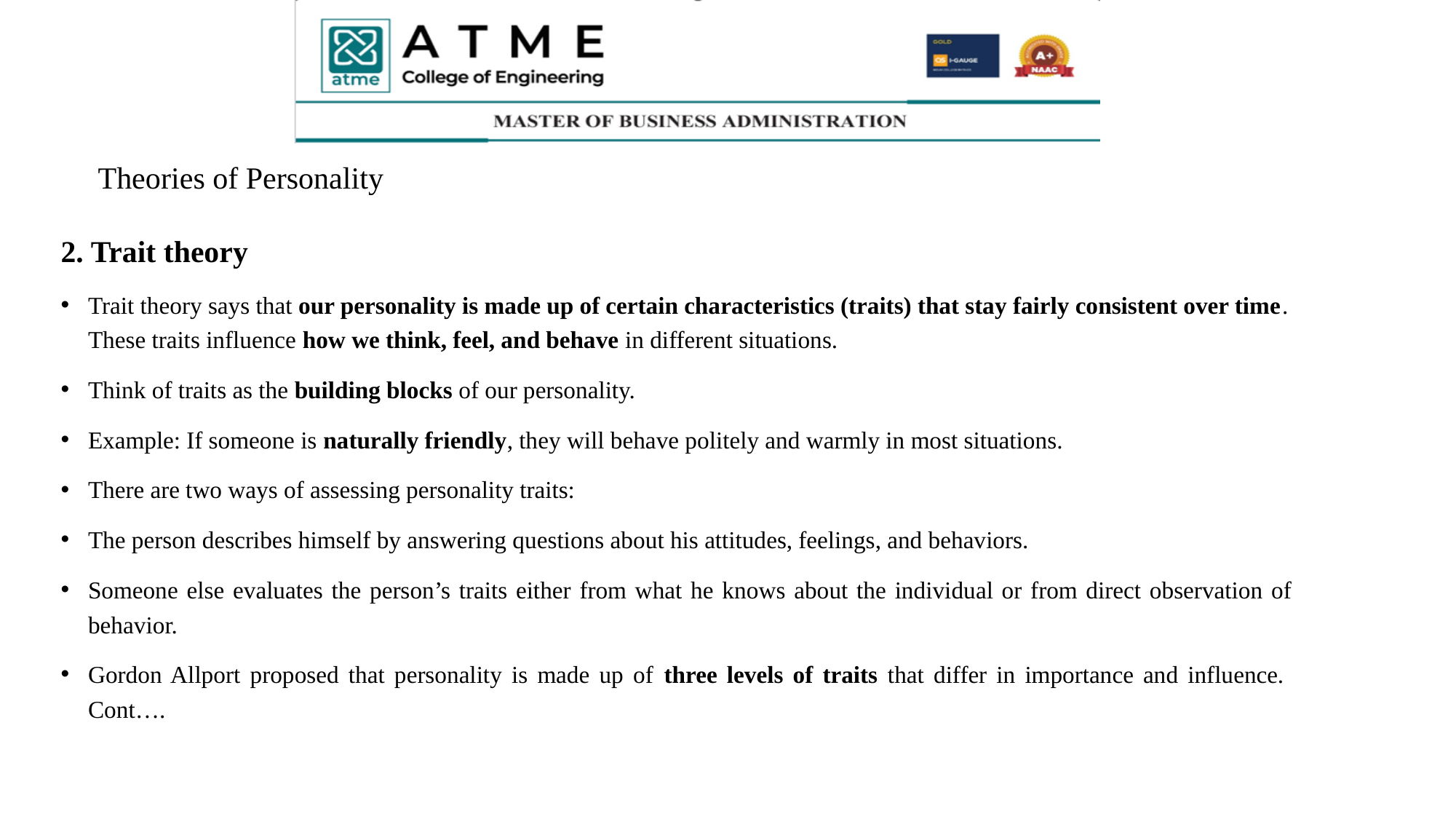

# Theories of Personality
2. Trait theory
Trait theory says that our personality is made up of certain characteristics (traits) that stay fairly consistent over time.
These traits influence how we think, feel, and behave in different situations.
Think of traits as the building blocks of our personality.
Example: If someone is naturally friendly, they will behave politely and warmly in most situations.
There are two ways of assessing personality traits:
The person describes himself by answering questions about his attitudes, feelings, and behaviors.
Someone else evaluates the person’s traits either from what he knows about the individual or from direct observation of behavior.
Gordon Allport proposed that personality is made up of three levels of traits that differ in importance and influence.  Cont….